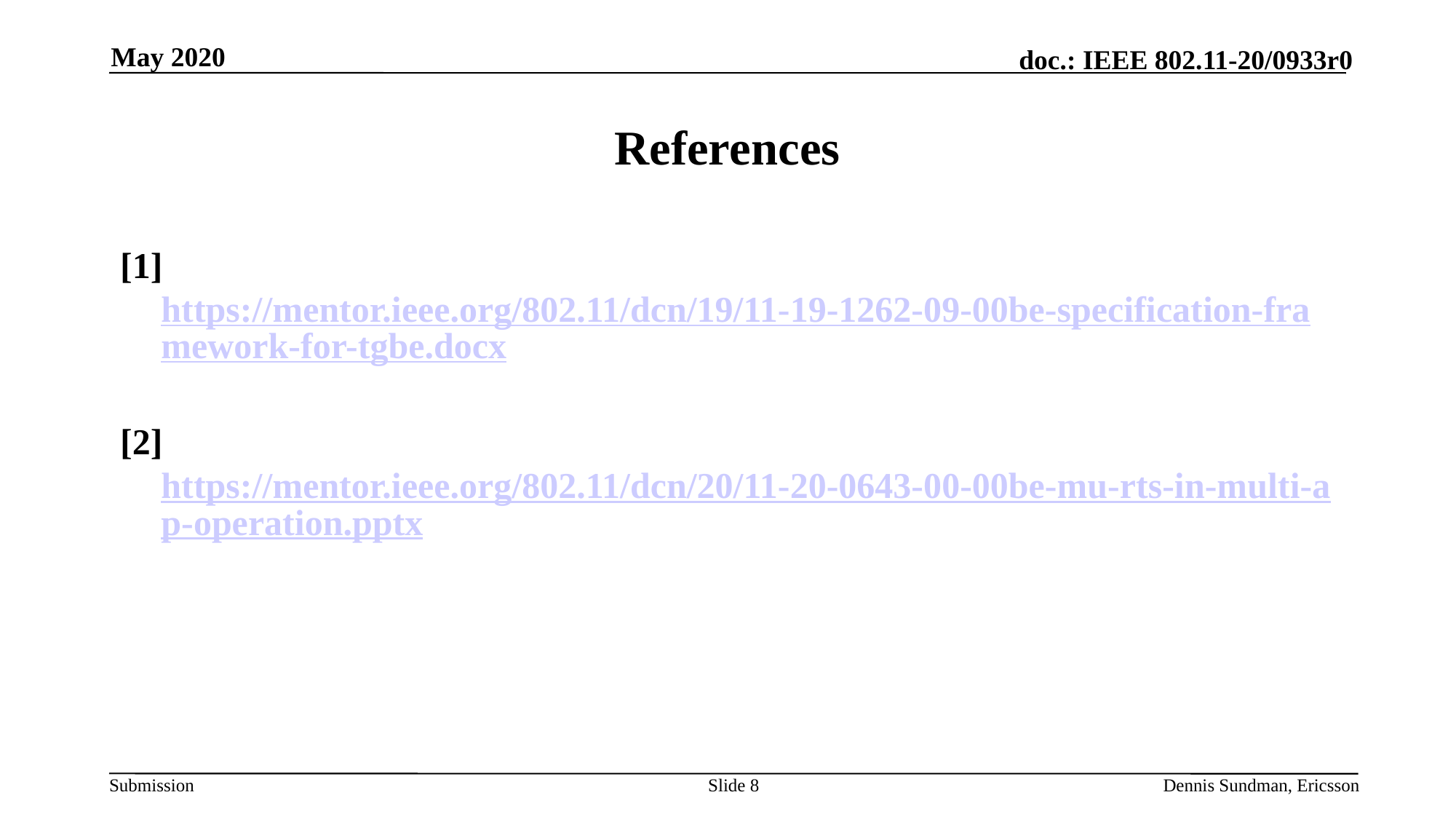

May 2020
# References
[1] https://mentor.ieee.org/802.11/dcn/19/11-19-1262-09-00be-specification-framework-for-tgbe.docx
[2]	https://mentor.ieee.org/802.11/dcn/20/11-20-0643-00-00be-mu-rts-in-multi-ap-operation.pptx
Slide 8
Dennis Sundman, Ericsson